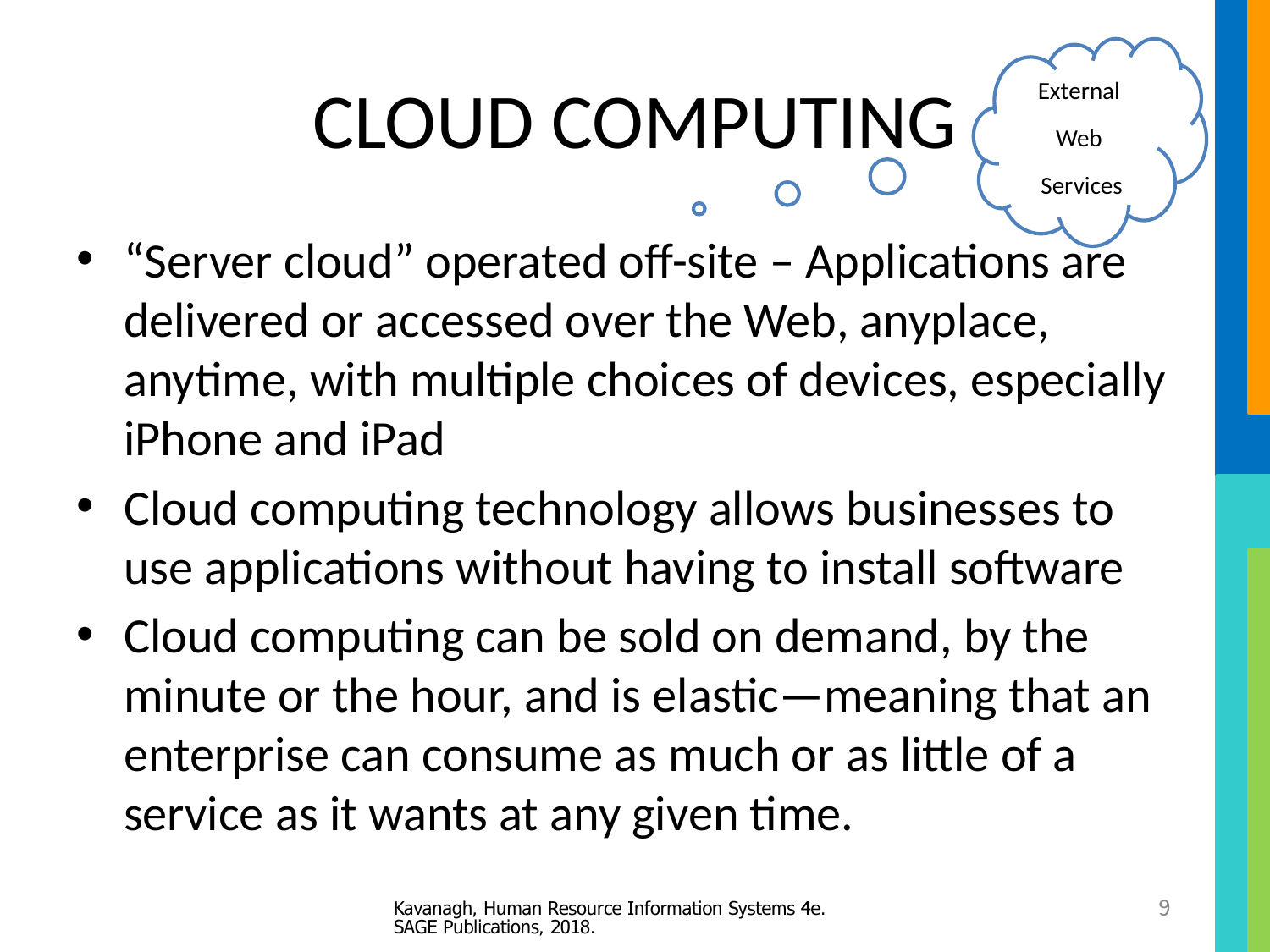

# CLOUD COMPUTING
External
Web
Services
“Server cloud” operated off-site – Applications are delivered or accessed over the Web, anyplace, anytime, with multiple choices of devices, especially iPhone and iPad
Cloud computing technology allows businesses to use applications without having to install software
Cloud computing can be sold on demand, by the minute or the hour, and is elastic—meaning that an enterprise can consume as much or as little of a service as it wants at any given time.

Kavanagh, Human Resource Information Systems 4e. SAGE Publications, 2018.
9